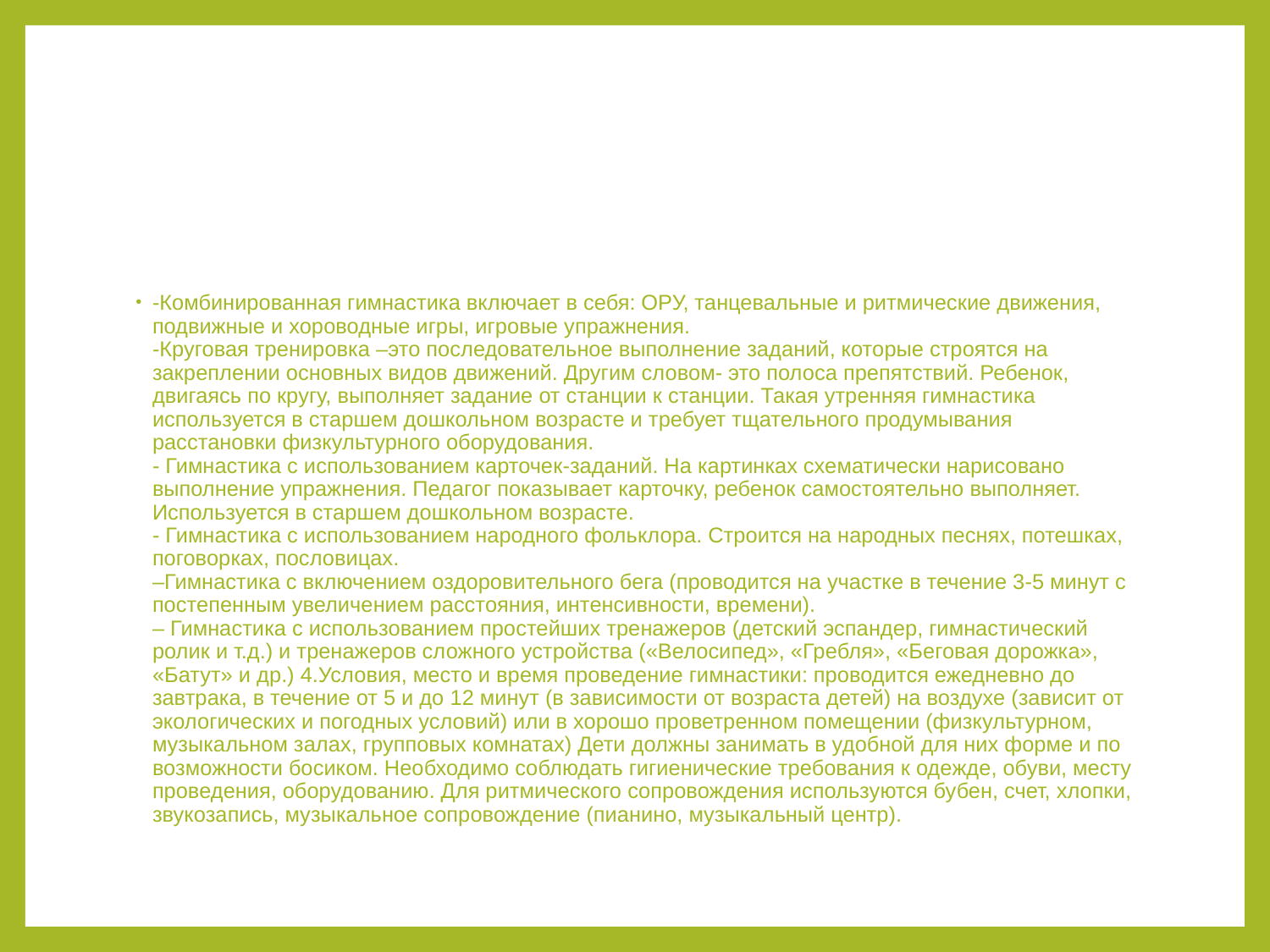

#
-Комбинированная гимнастика включает в себя: ОРУ, танцевальные и ритмические движения, подвижные и хороводные игры, игровые упражнения.
-Круговая тренировка –это последовательное выполнение заданий, которые строятся на закреплении основных видов движений. Другим словом- это полоса препятствий. Ребенок, двигаясь по кругу, выполняет задание от станции к станции. Такая утренняя гимнастика используется в старшем дошкольном возрасте и требует тщательного продумывания расстановки физкультурного оборудования.
- Гимнастика с использованием карточек-заданий. На картинках схематически нарисовано выполнение упражнения. Педагог показывает карточку, ребенок самостоятельно выполняет. Используется в старшем дошкольном возрасте.
- Гимнастика с использованием народного фольклора. Строится на народных песнях, потешках, поговорках, пословицах.
–Гимнастика с включением оздоровительного бега (проводится на участке в течение 3-5 минут с постепенным увеличением расстояния, интенсивности, времени).
– Гимнастика с использованием простейших тренажеров (детский эспандер, гимнастический ролик и т.д.) и тренажеров сложного устройства («Велосипед», «Гребля», «Беговая дорожка», «Батут» и др.) 4.Условия, место и время проведение гимнастики: проводится ежедневно до завтрака, в течение от 5 и до 12 минут (в зависимости от возраста детей) на воздухе (зависит от экологических и погодных условий) или в хорошо проветренном помещении (физкультурном, музыкальном залах, групповых комнатах) Дети должны занимать в удобной для них форме и по возможности босиком. Необходимо соблюдать гигиенические требования к одежде, обуви, месту проведения, оборудованию. Для ритмического сопровождения используются бубен, счет, хлопки, звукозапись, музыкальное сопровождение (пианино, музыкальный центр).